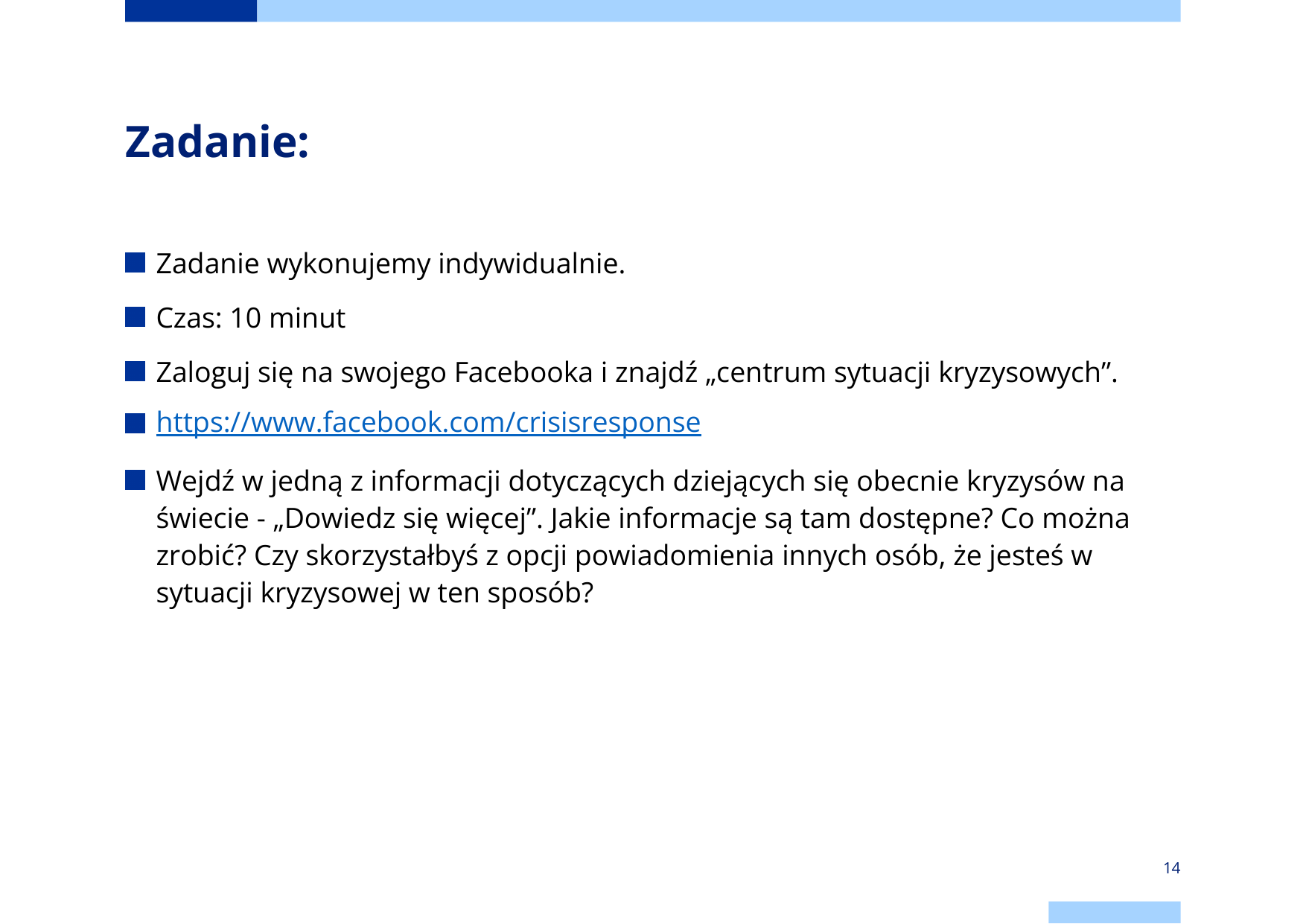

# Zadanie:
Zadanie wykonujemy indywidualnie.
Czas: 10 minut
Zaloguj się na swojego Facebooka i znajdź „centrum sytuacji kryzysowych”.
https://www.facebook.com/crisisresponse
Wejdź w jedną z informacji dotyczących dziejących się obecnie kryzysów na świecie - „Dowiedz się więcej”. Jakie informacje są tam dostępne? Co można zrobić? Czy skorzystałbyś z opcji powiadomienia innych osób, że jesteś w sytuacji kryzysowej w ten sposób?
14